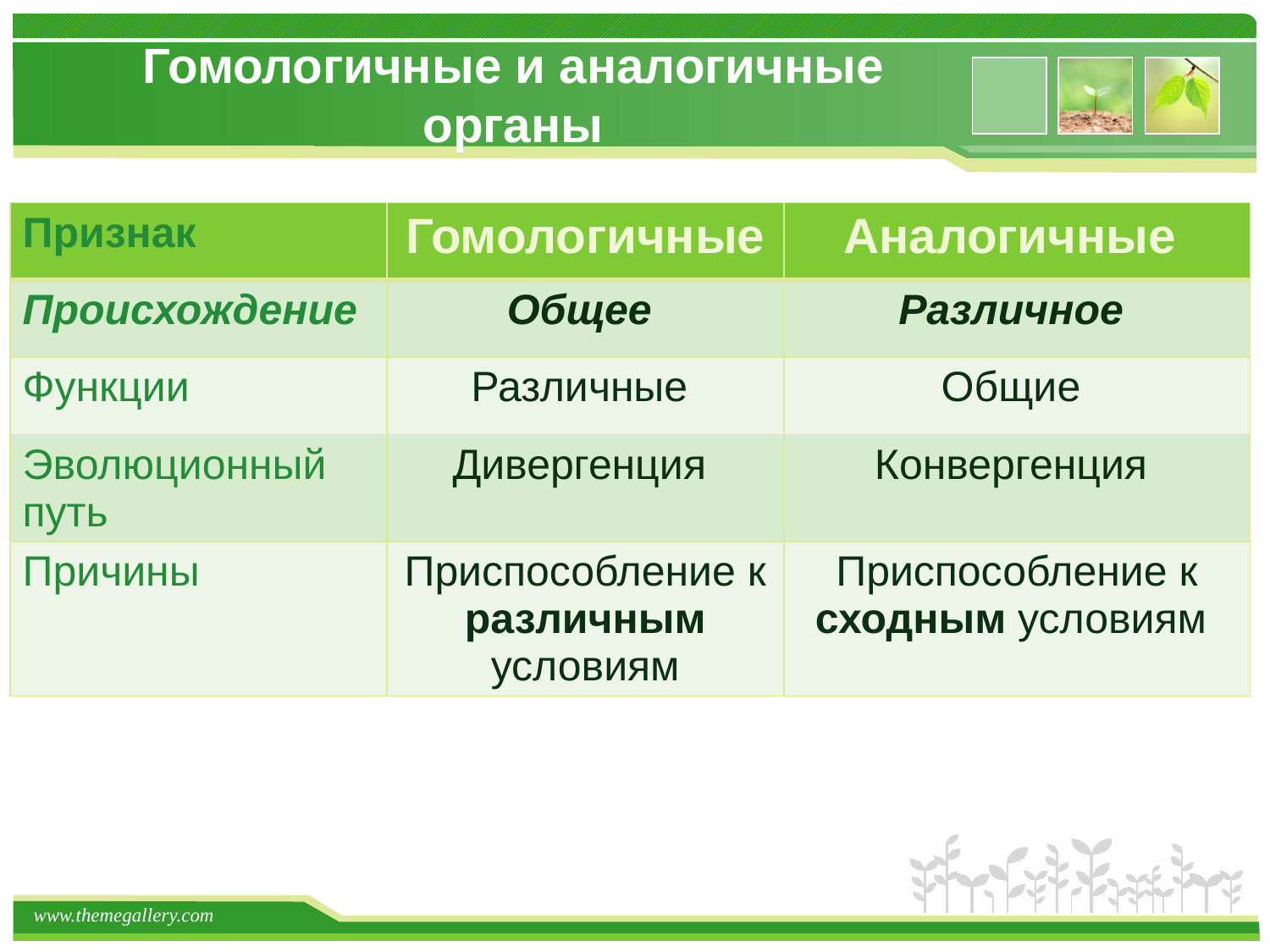

# Гомологичные и аналогичные органы
| Признак | Гомологичные | Аналогичные |
| --- | --- | --- |
| Происхождение | Общее | Различное |
| Функции | Различные | Общие |
| Эволюционный путь | Дивергенция | Конвергенция |
| Причины | Приспособление к различным условиям | Приспособление к сходным условиям |